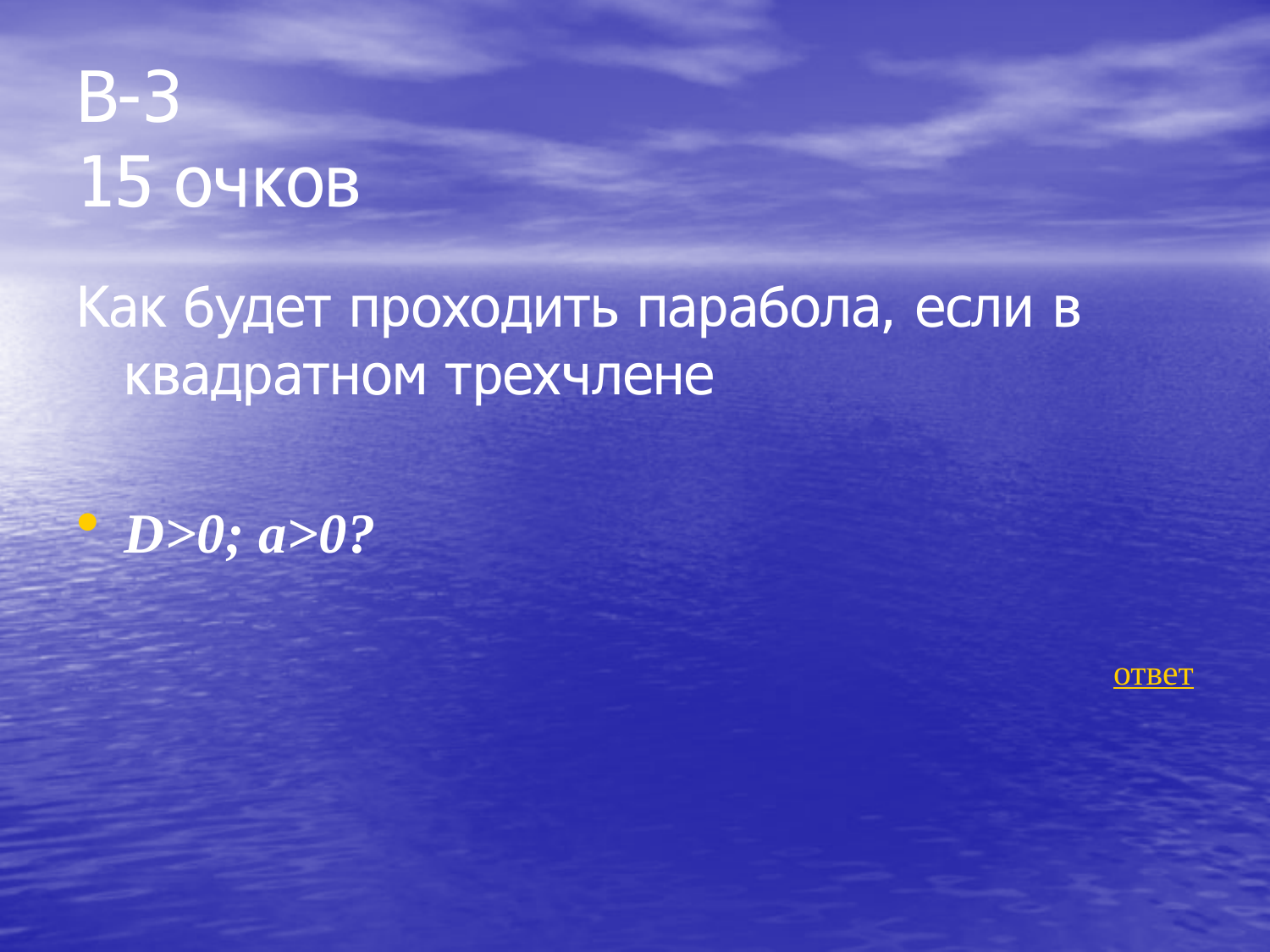

# В-3 15 очков
Как будет проходить парабола, если в квадратном трехчлене

D>0; a>0?

ответ